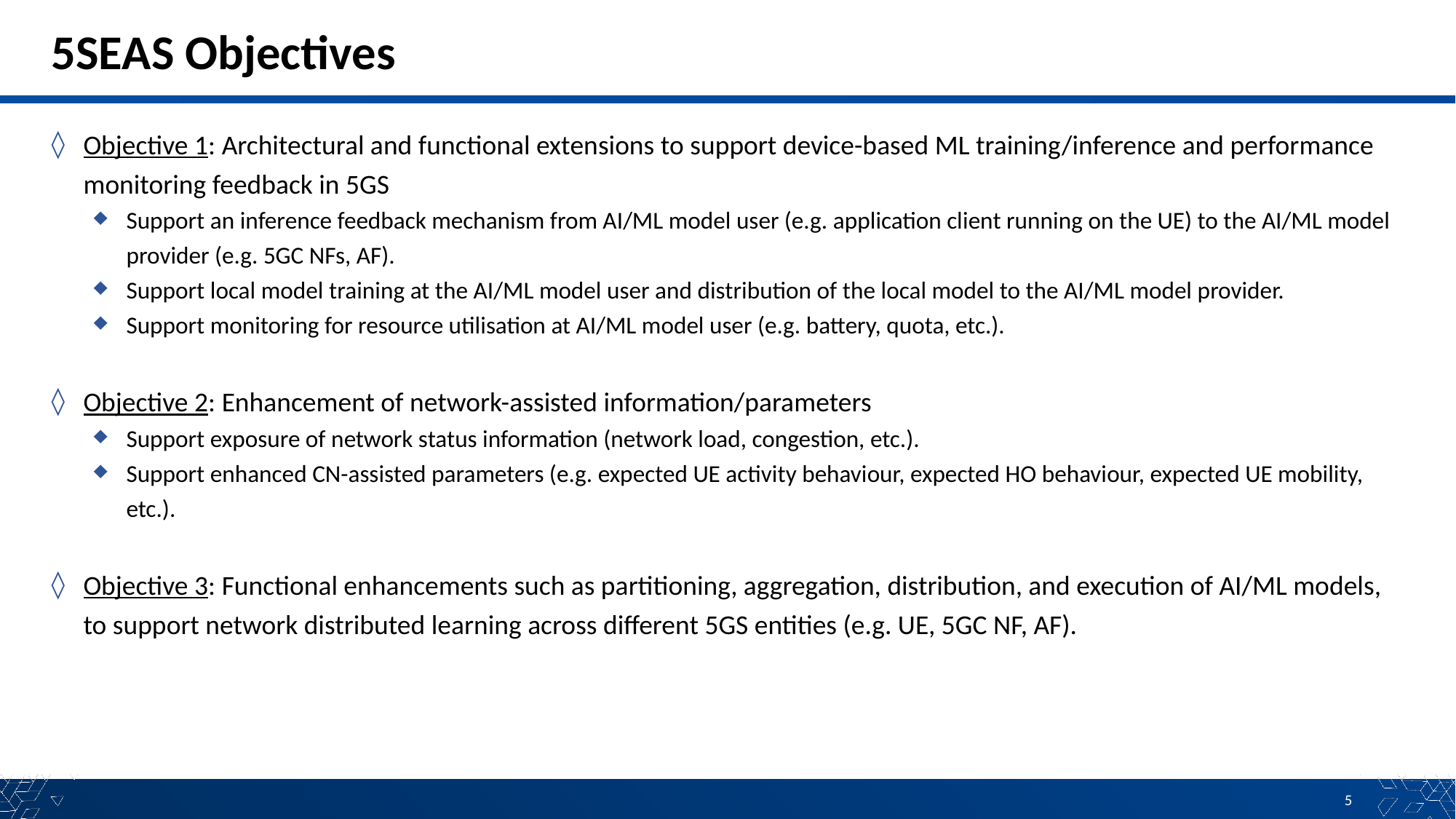

# 5SEAS Objectives
Objective 1: Architectural and functional extensions to support device-based ML training/inference and performance monitoring feedback in 5GS
Support an inference feedback mechanism from AI/ML model user (e.g. application client running on the UE) to the AI/ML model provider (e.g. 5GC NFs, AF).
Support local model training at the AI/ML model user and distribution of the local model to the AI/ML model provider.
Support monitoring for resource utilisation at AI/ML model user (e.g. battery, quota, etc.).

Objective 2: Enhancement of network-assisted information/parameters
Support exposure of network status information (network load, congestion, etc.).
Support enhanced CN-assisted parameters (e.g. expected UE activity behaviour, expected HO behaviour, expected UE mobility, etc.).

Objective 3: Functional enhancements such as partitioning, aggregation, distribution, and execution of AI/ML models, to support network distributed learning across different 5GS entities (e.g. UE, 5GC NF, AF).